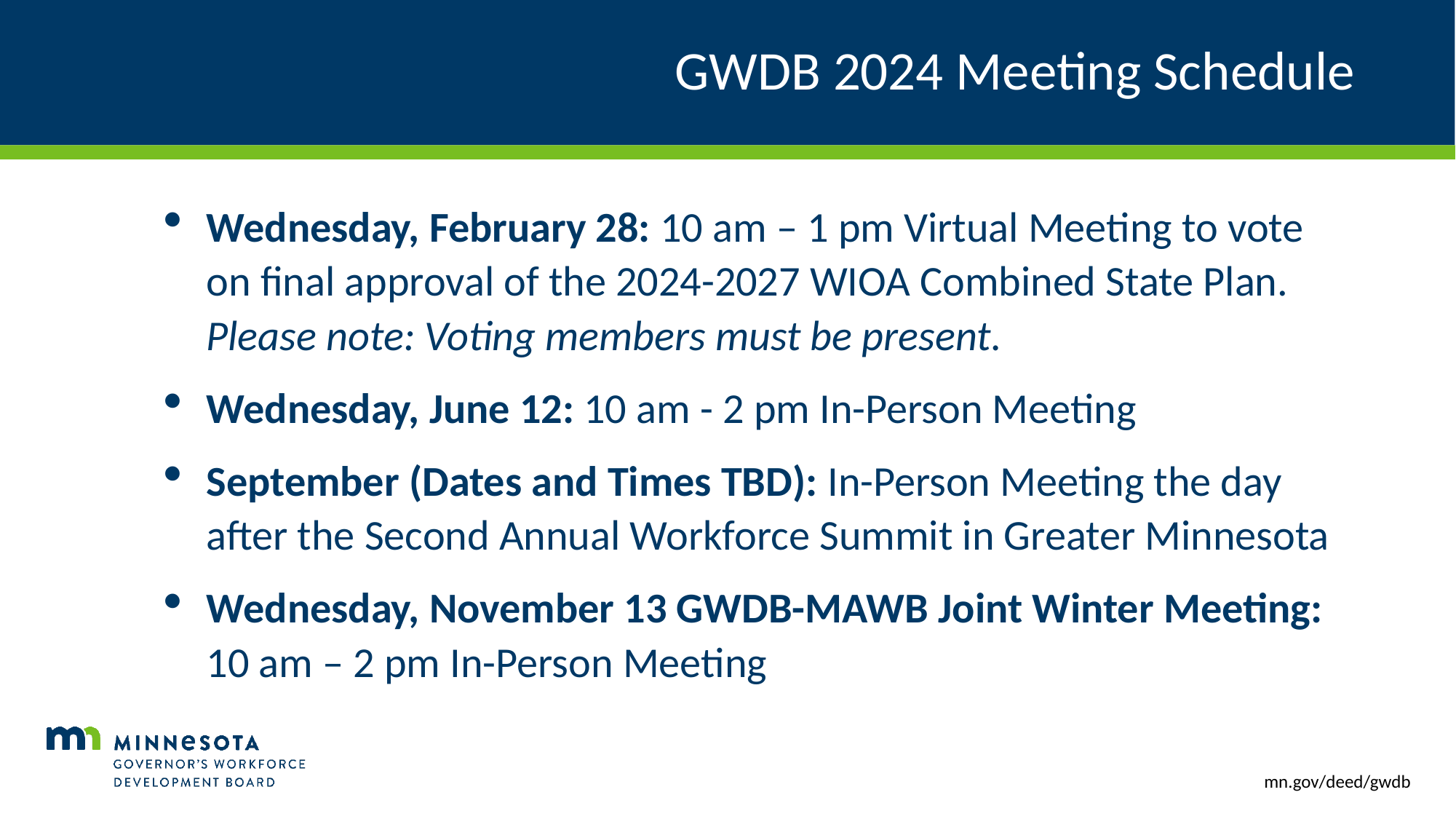

# GWDB 2024 Meeting Schedule
Wednesday, February 28: 10 am – 1 pm Virtual Meeting to vote on final approval of the 2024-2027 WIOA Combined State Plan. Please note: Voting members must be present.
Wednesday, June 12: 10 am - 2 pm In-Person Meeting
September (Dates and Times TBD): In-Person Meeting the day after the Second Annual Workforce Summit in Greater Minnesota
Wednesday, November 13 GWDB-MAWB Joint Winter Meeting: 10 am – 2 pm In-Person Meeting

mn.gov/deed/gwdb